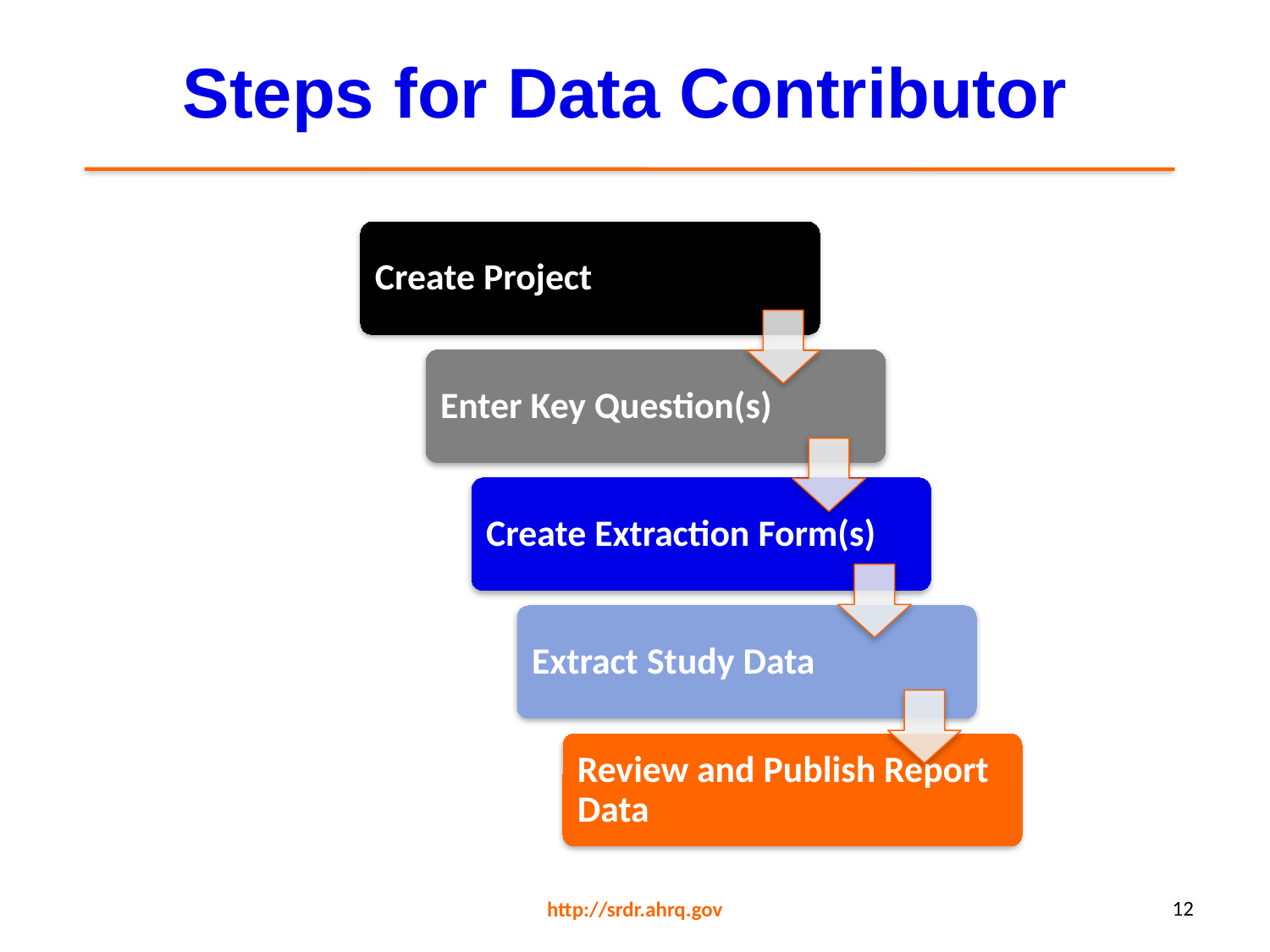

# Steps for Data Contributor
Create Project
Enter Key Question(s)
Create Extraction Form(s)
Extract Study Data
Review and Publish Report Data

12
http://srdr.ahrq.gov